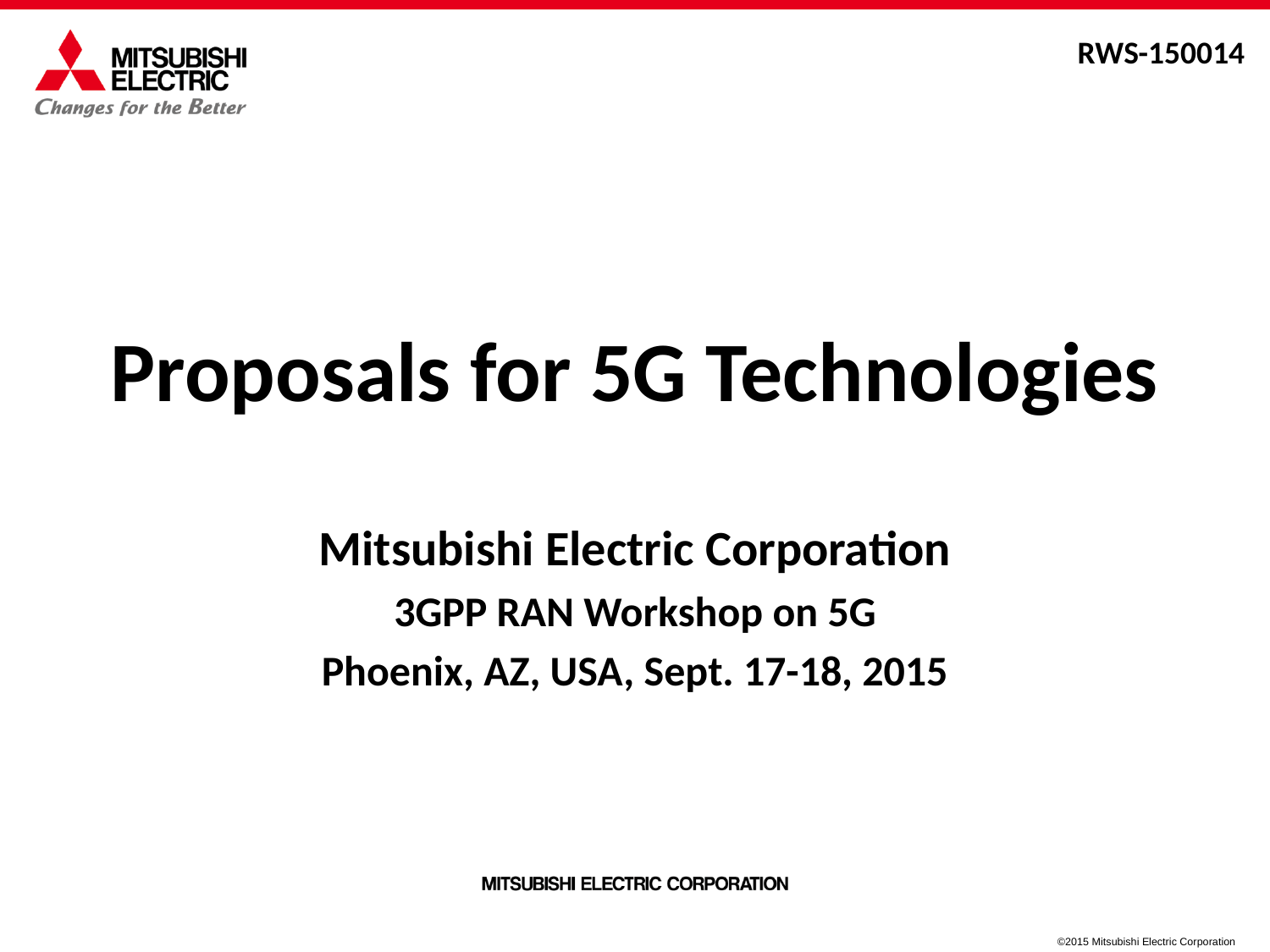

RWS-150014
# Proposals for 5G Technologies
Mitsubishi Electric Corporation
3GPP RAN Workshop on 5G
Phoenix, AZ, USA, Sept. 17-18, 2015